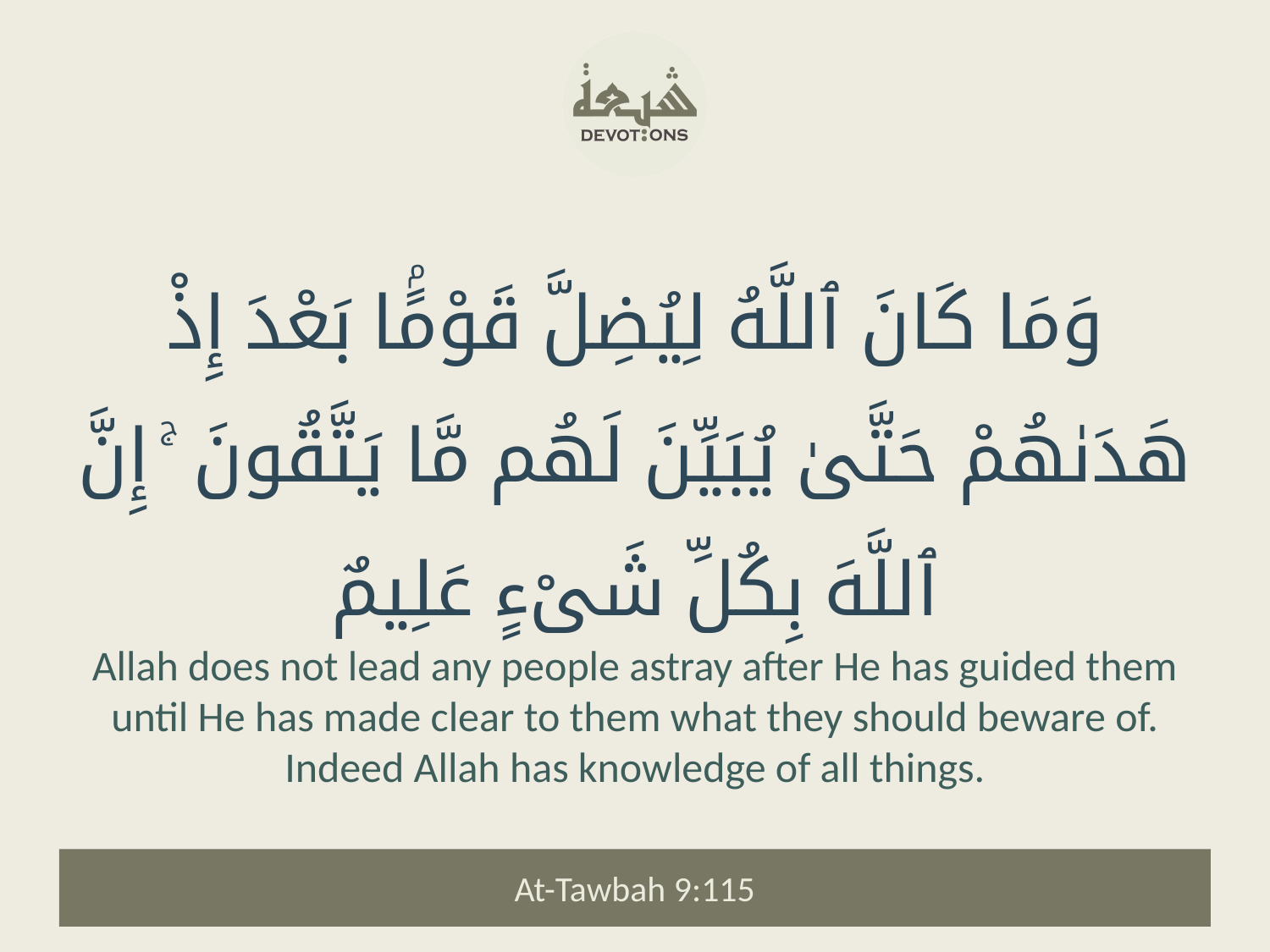

وَمَا كَانَ ٱللَّهُ لِيُضِلَّ قَوْمًۢا بَعْدَ إِذْ هَدَىٰهُمْ حَتَّىٰ يُبَيِّنَ لَهُم مَّا يَتَّقُونَ ۚ إِنَّ ٱللَّهَ بِكُلِّ شَىْءٍ عَلِيمٌ
Allah does not lead any people astray after He has guided them until He has made clear to them what they should beware of. Indeed Allah has knowledge of all things.
At-Tawbah 9:115